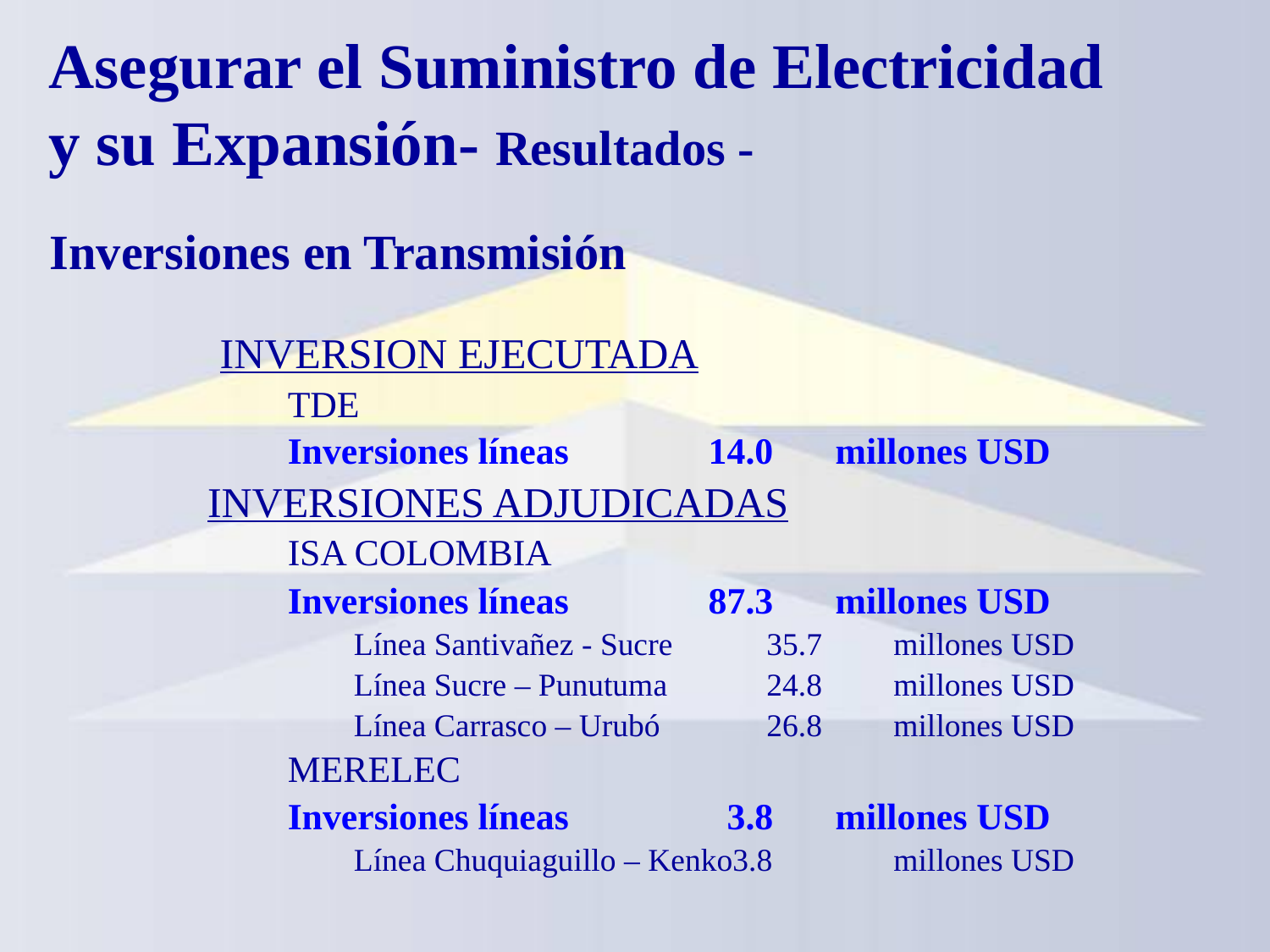

Asegurar el Suministro de Electricidad
y su Expansión- Resultados -
Inversiones en Transmisión
INVERSION EJECUTADA
TDE
Inversiones líneas		14.0	millones USD
INVERSIONES ADJUDICADAS
ISA COLOMBIA
Inversiones líneas		87.3	millones USD
Línea Santivañez - Sucre	35.7	millones USD
Línea Sucre – Punutuma	24.8	millones USD
Línea Carrasco – Urubó	26.8	millones USD
MERELEC
Inversiones líneas		  3.8	millones USD
Línea Chuquiaguillo – Kenko3.8	millones USD